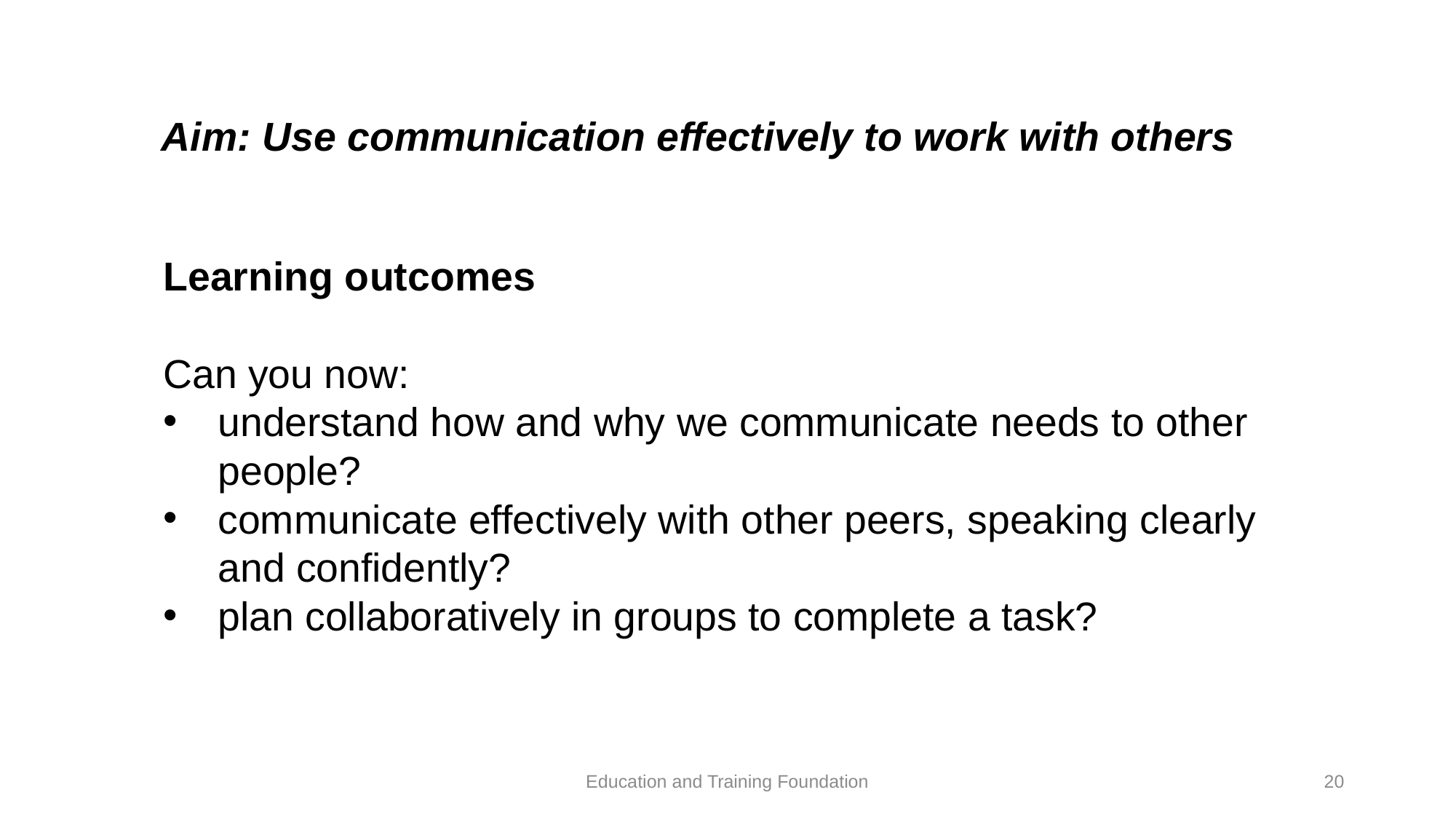

# Aim: Use communication effectively to work with others
Learning outcomes

Can you now:
understand how and why we communicate needs to other people?
communicate effectively with other peers, speaking clearly and confidently?
plan collaboratively in groups to complete a task?
Education and Training Foundation
20